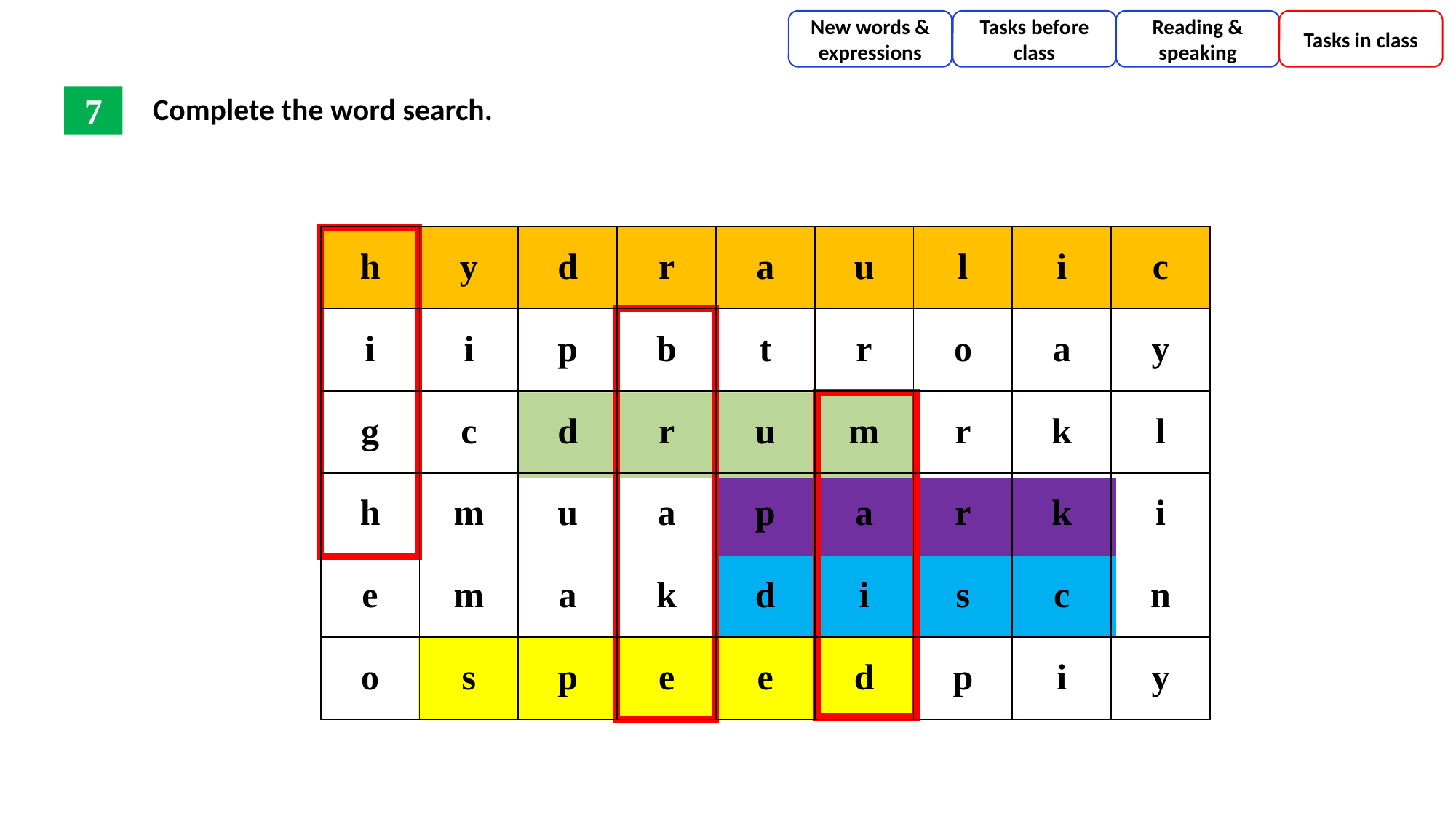

New words & expressions
Tasks before class
Reading & speaking
Tasks in class
Complete the word search.
7

| h | y | d | r | a | u | l | i | c |
| --- | --- | --- | --- | --- | --- | --- | --- | --- |
| i | i | p | b | t | r | o | a | y |
| g | c | d | r | u | m | r | k | l |
| h | m | u | a | p | a | r | k | i |
| e | m | a | k | d | i | s | c | n |
| o | s | p | e | e | d | p | i | y |